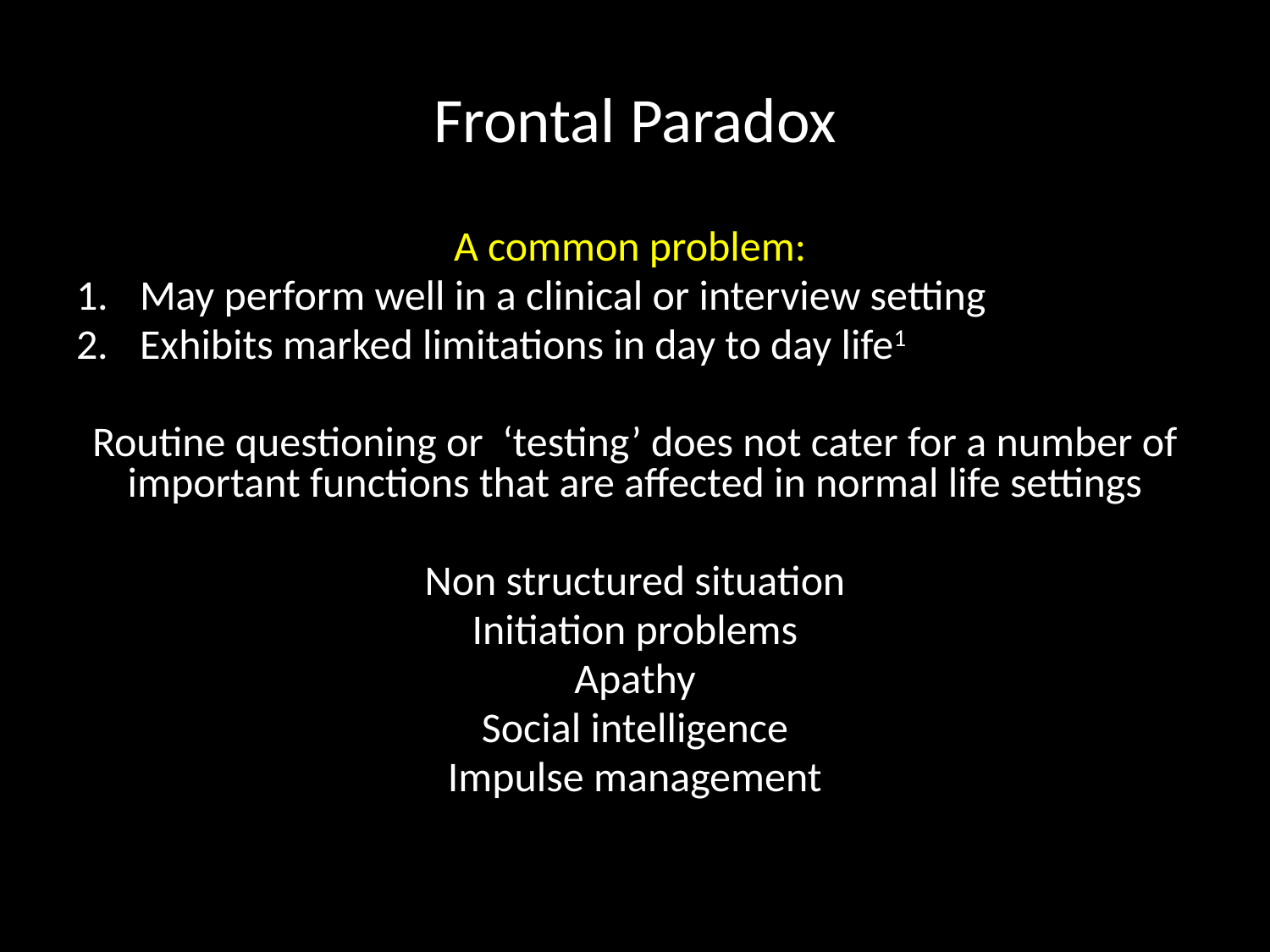

# Frontal Paradox
A common problem:
May perform well in a clinical or interview setting
Exhibits marked limitations in day to day life1

Routine questioning or  ‘testing’ does not cater for a number of important functions that are affected in normal life settings

Non structured situation
Initiation problems
Apathy
Social intelligence
Impulse management